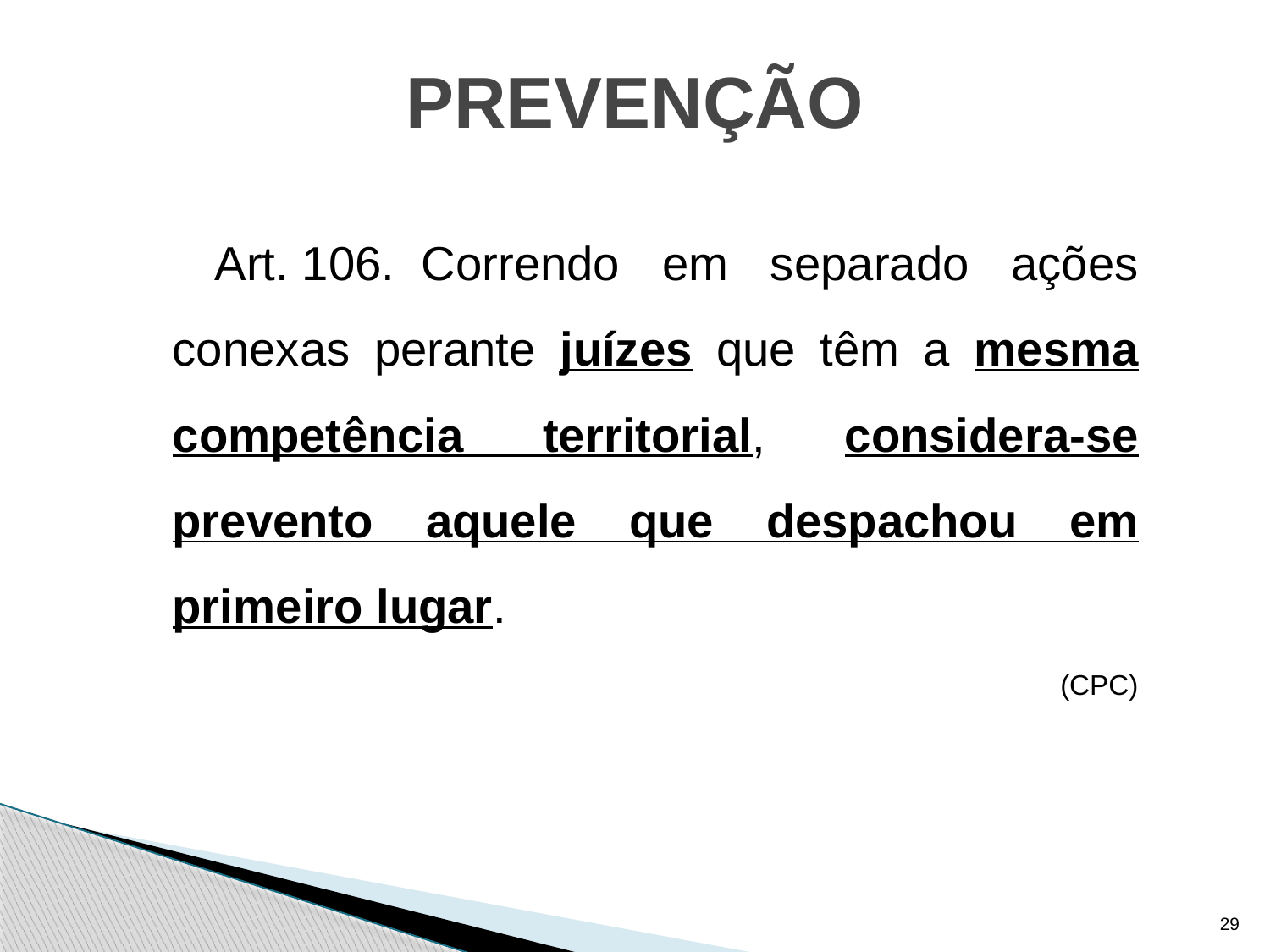

# PREVENÇÃO
	 Art. 106.  Correndo em separado ações conexas perante juízes que têm a mesma competência territorial, considera-se prevento aquele que despachou em primeiro lugar.
(CPC)
29